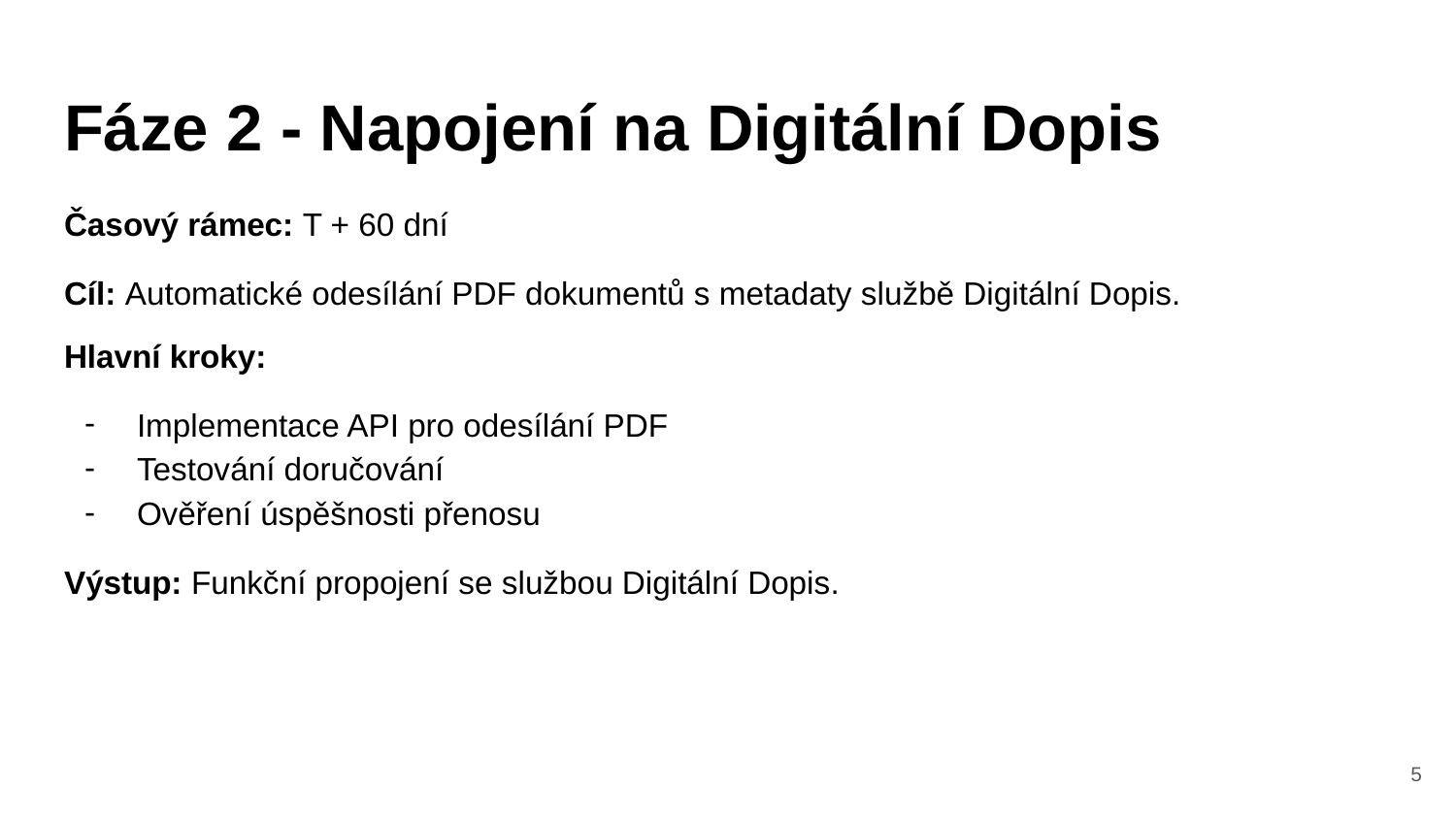

# Fáze 2 - Napojení na Digitální Dopis
Časový rámec: T + 60 dní
Cíl: Automatické odesílání PDF dokumentů s metadaty službě Digitální Dopis.
Hlavní kroky:
Implementace API pro odesílání PDF
Testování doručování
Ověření úspěšnosti přenosu
Výstup: Funkční propojení se službou Digitální Dopis.

5